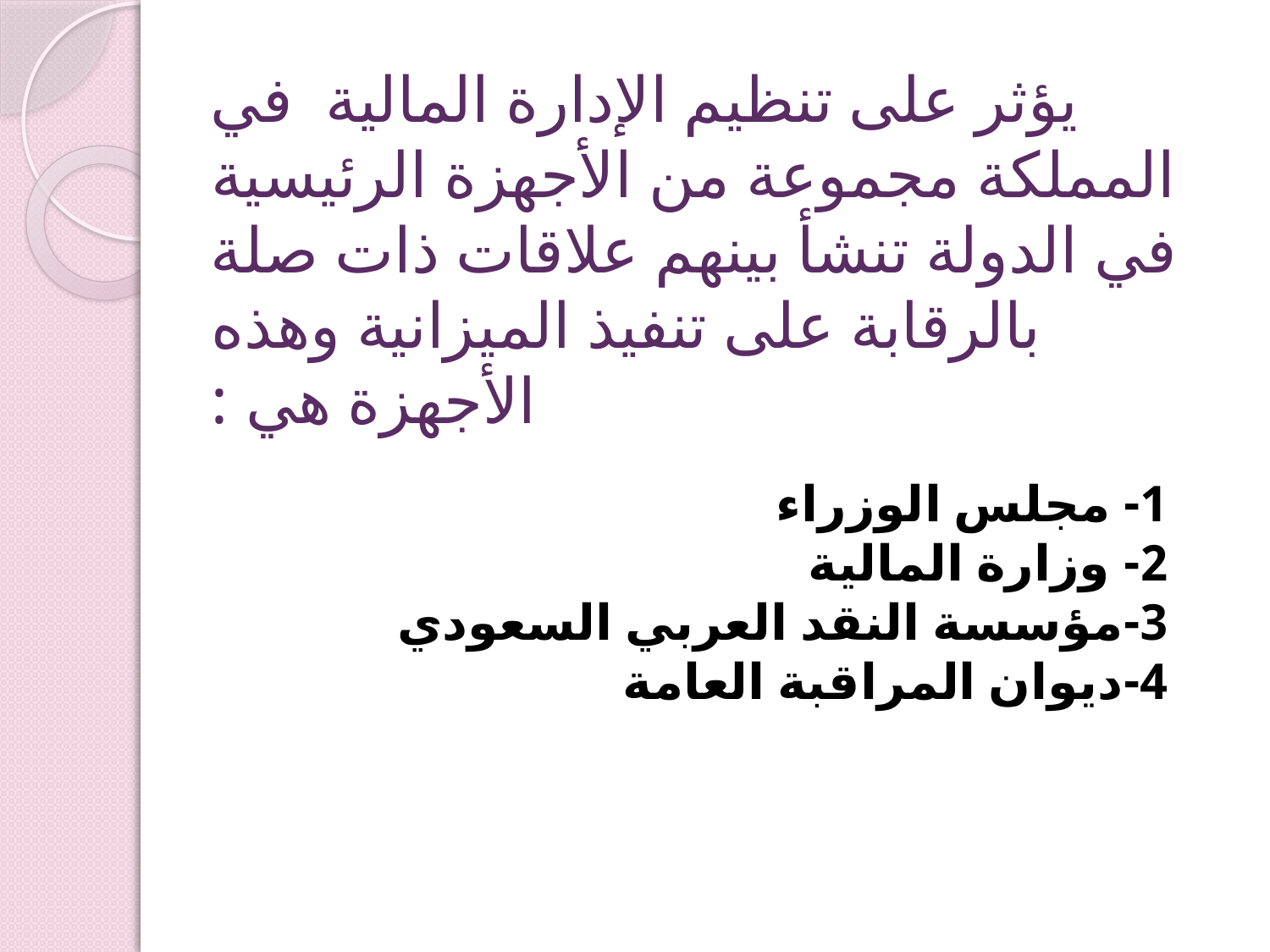

# يؤثر على تنظيم الإدارة المالية  في المملكة مجموعة من الأجهزة الرئيسية في الدولة تنشأ بينهم علاقات ذات صلة بالرقابة على تنفيذ الميزانية وهذه الأجهزة هي :
1- مجلس الوزراء
2- وزارة المالية
3-مؤسسة النقد العربي السعودي
4-ديوان المراقبة العامة